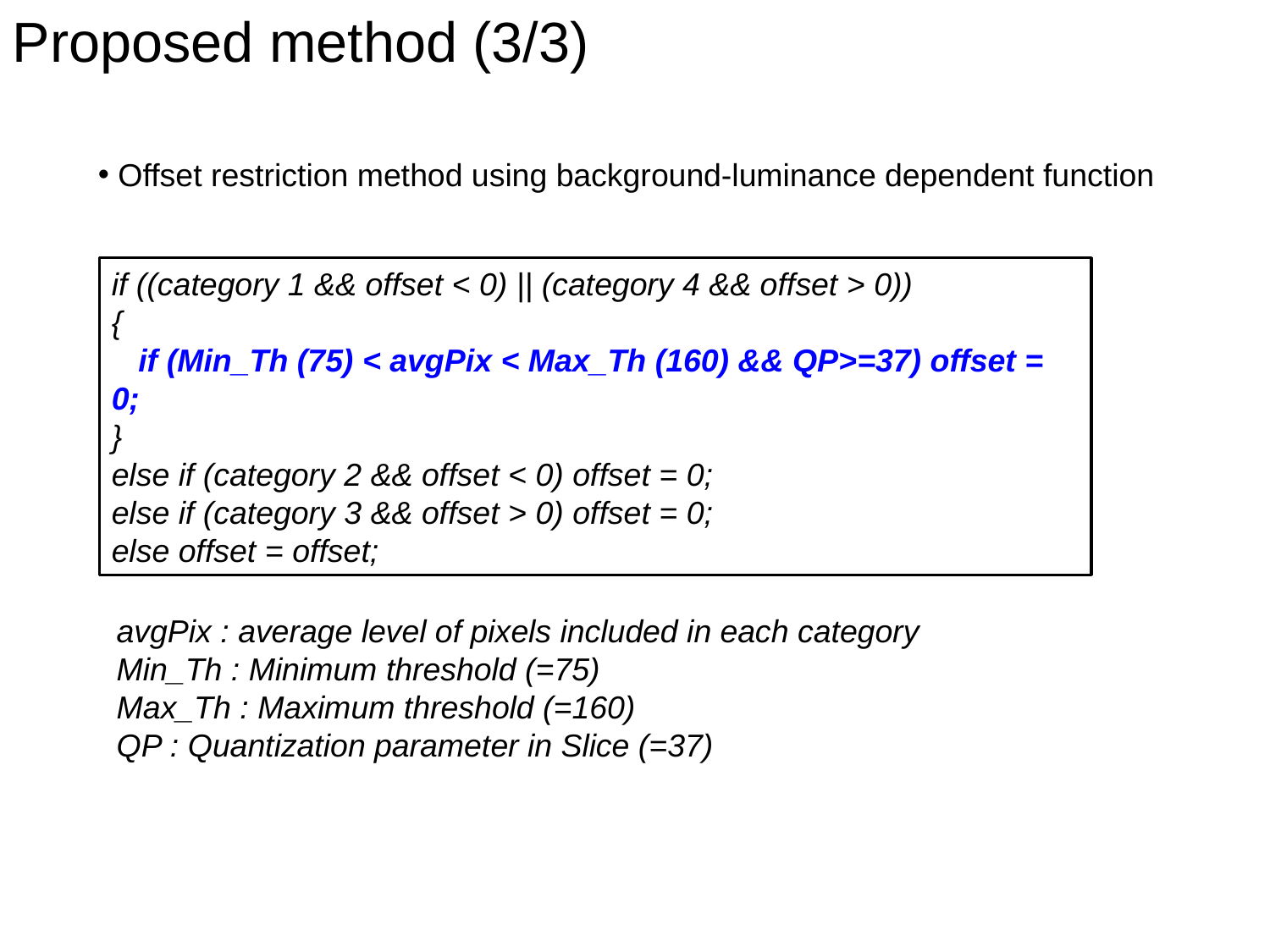

Proposed method (3/3)
 Offset restriction method using background-luminance dependent function
if ((category 1 && offset < 0) || (category 4 && offset > 0))
{
   if (Min_Th (75) < avgPix < Max_Th (160) && QP>=37) offset = 0;
}
else if (category 2 && offset < 0) offset = 0;
else if (category 3 && offset > 0) offset = 0;
else offset = offset;
avgPix : average level of pixels included in each category
Min_Th : Minimum threshold (=75)
Max_Th : Maximum threshold (=160)
QP : Quantization parameter in Slice (=37)